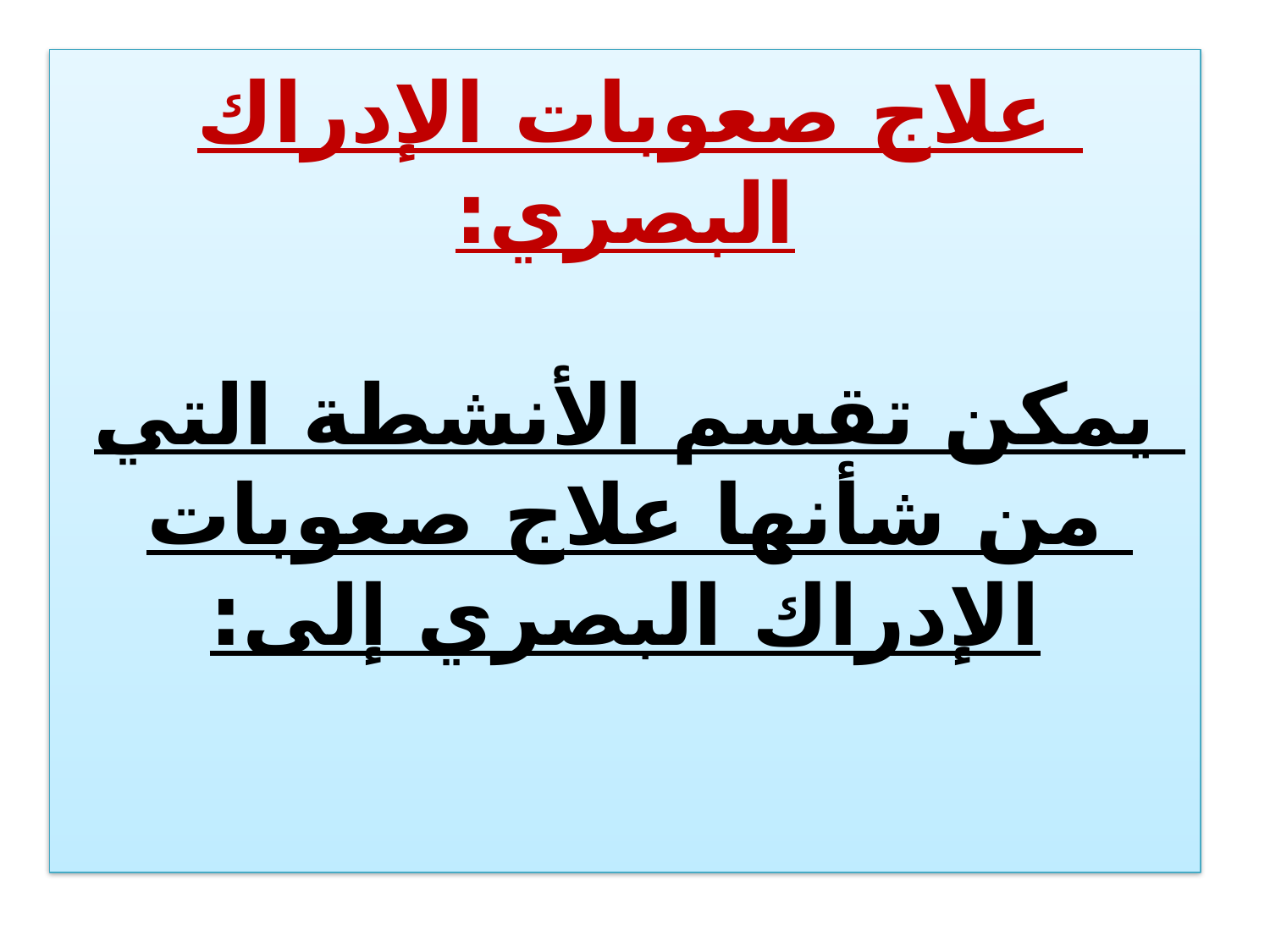

# علاج صعوبات الإدراك البصري: يمكن تقسم الأنشطة التي من شأنها علاج صعوبات الإدراك البصري إلى: